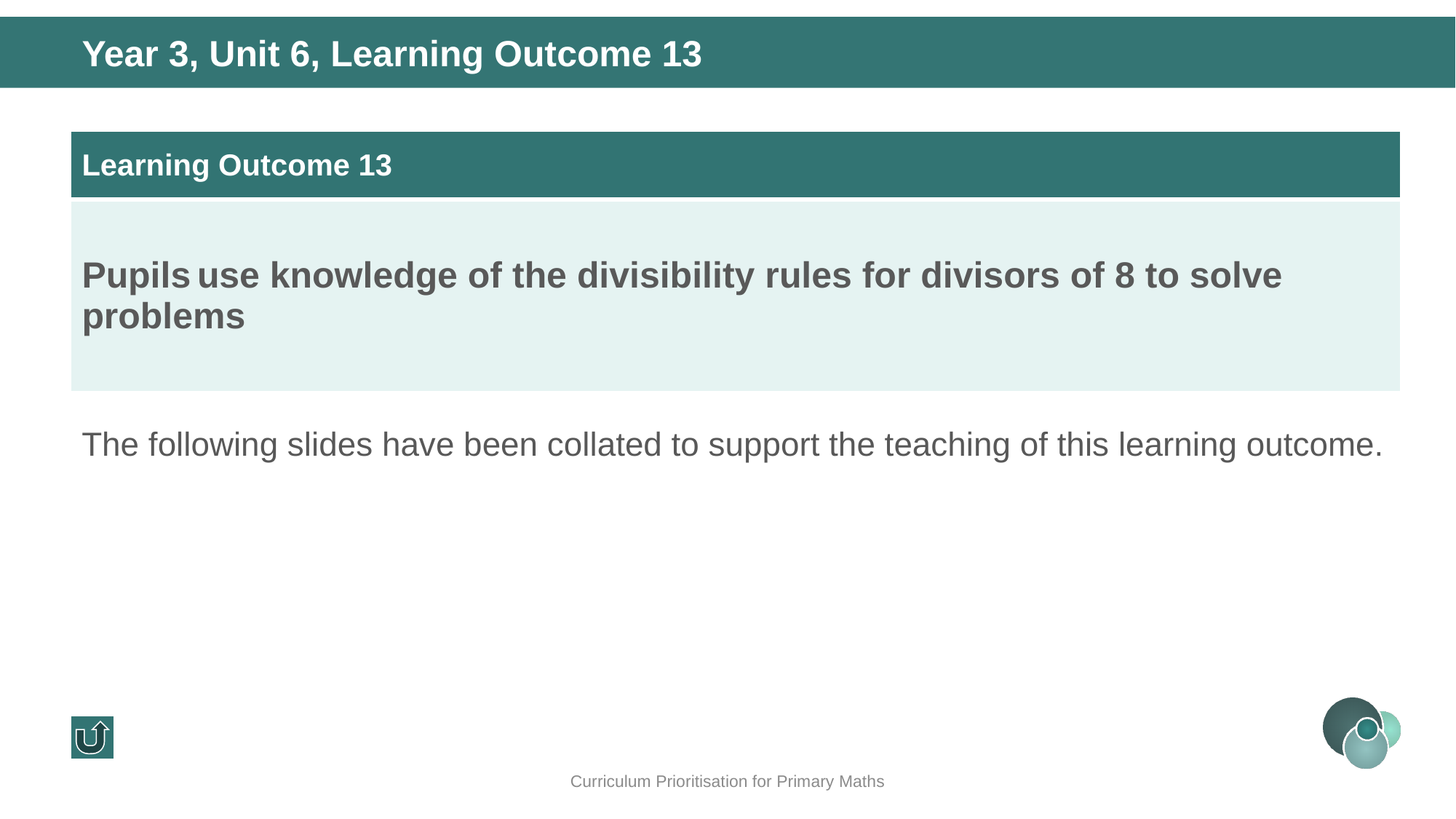

Year 3, Unit 6, Learning Outcome 13
| Learning Outcome 13 |
| --- |
| Pupils use knowledge of the divisibility rules for divisors of 8 to solve problems |
The following slides have been collated to support the teaching of this learning outcome.

Curriculum Prioritisation for Primary Maths